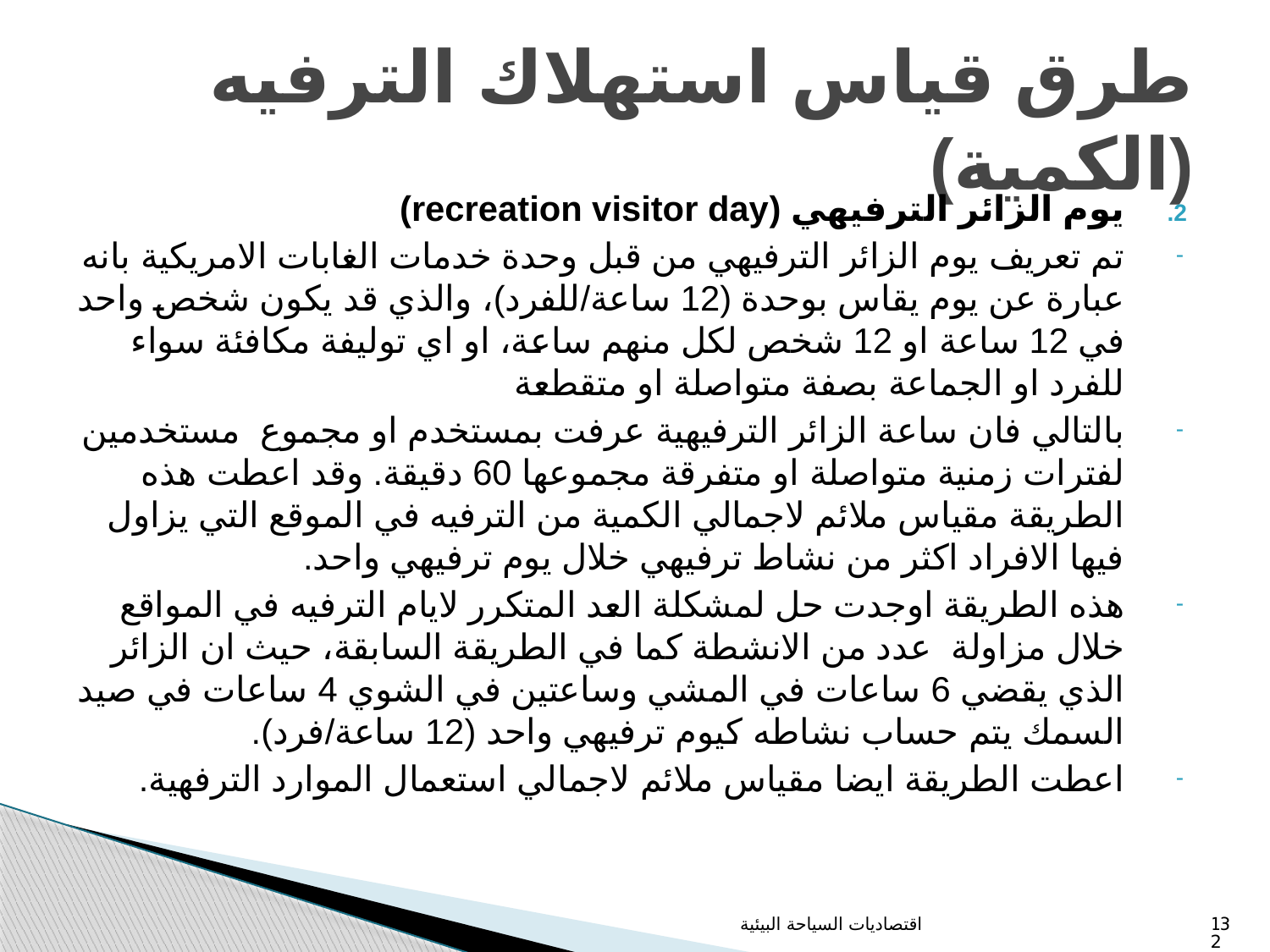

# طرق قياس استهلاك الترفيه (الكمية)
يوم الزائر الترفيهي (recreation visitor day)
تم تعريف يوم الزائر الترفيهي من قبل وحدة خدمات الغابات الامريكية بانه عبارة عن يوم يقاس بوحدة (12 ساعة/للفرد)، والذي قد يكون شخص واحد في 12 ساعة او 12 شخص لكل منهم ساعة، او اي توليفة مكافئة سواء للفرد او الجماعة بصفة متواصلة او متقطعة
بالتالي فان ساعة الزائر الترفيهية عرفت بمستخدم او مجموع  مستخدمين لفترات زمنية متواصلة او متفرقة مجموعها 60 دقيقة. وقد اعطت هذه الطريقة مقياس ملائم لاجمالي الكمية من الترفيه في الموقع التي يزاول فيها الافراد اكثر من نشاط ترفيهي خلال يوم ترفيهي واحد.
هذه الطريقة اوجدت حل لمشكلة العد المتكرر لايام الترفيه في المواقع خلال مزاولة  عدد من الانشطة كما في الطريقة السابقة، حيث ان الزائر الذي يقضي 6 ساعات في المشي وساعتين في الشوي 4 ساعات في صيد السمك يتم حساب نشاطه كيوم ترفيهي واحد (12 ساعة/فرد).
اعطت الطريقة ايضا مقياس ملائم لاجمالي استعمال الموارد الترفهية.
اقتصاديات السياحة البيئية
132